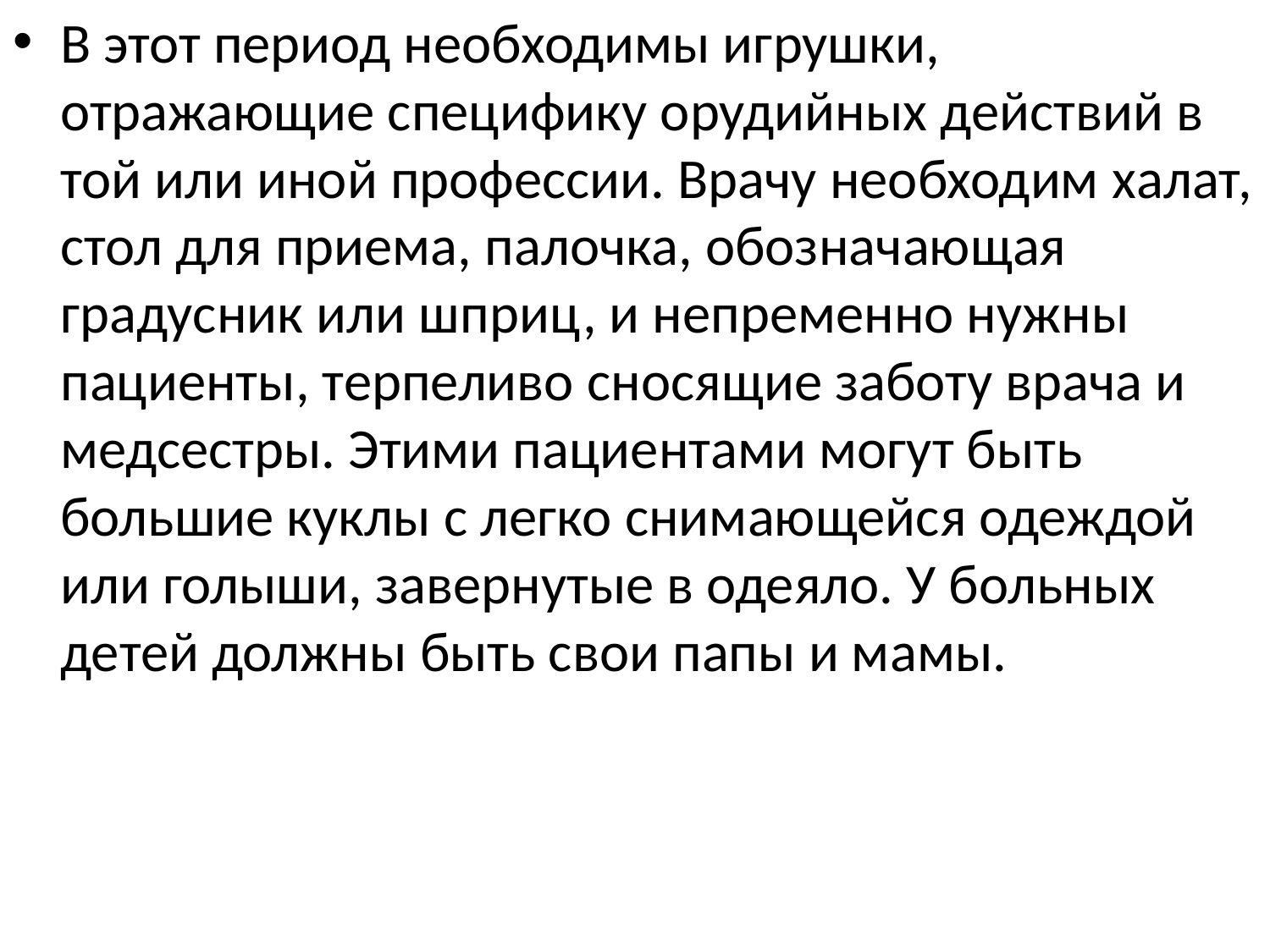

В этот период необходимы игрушки, отражающие специфику орудийных действий в той или иной профессии. Врачу необходим халат, стол для приема, палочка, обозначающая градусник или шприц, и непременно нужны пациенты, терпеливо сносящие заботу врача и медсестры. Этими пациентами могут быть большие куклы с легко снимающейся одеждой или голыши, завернутые в одеяло. У больных детей должны быть свои папы и мамы.